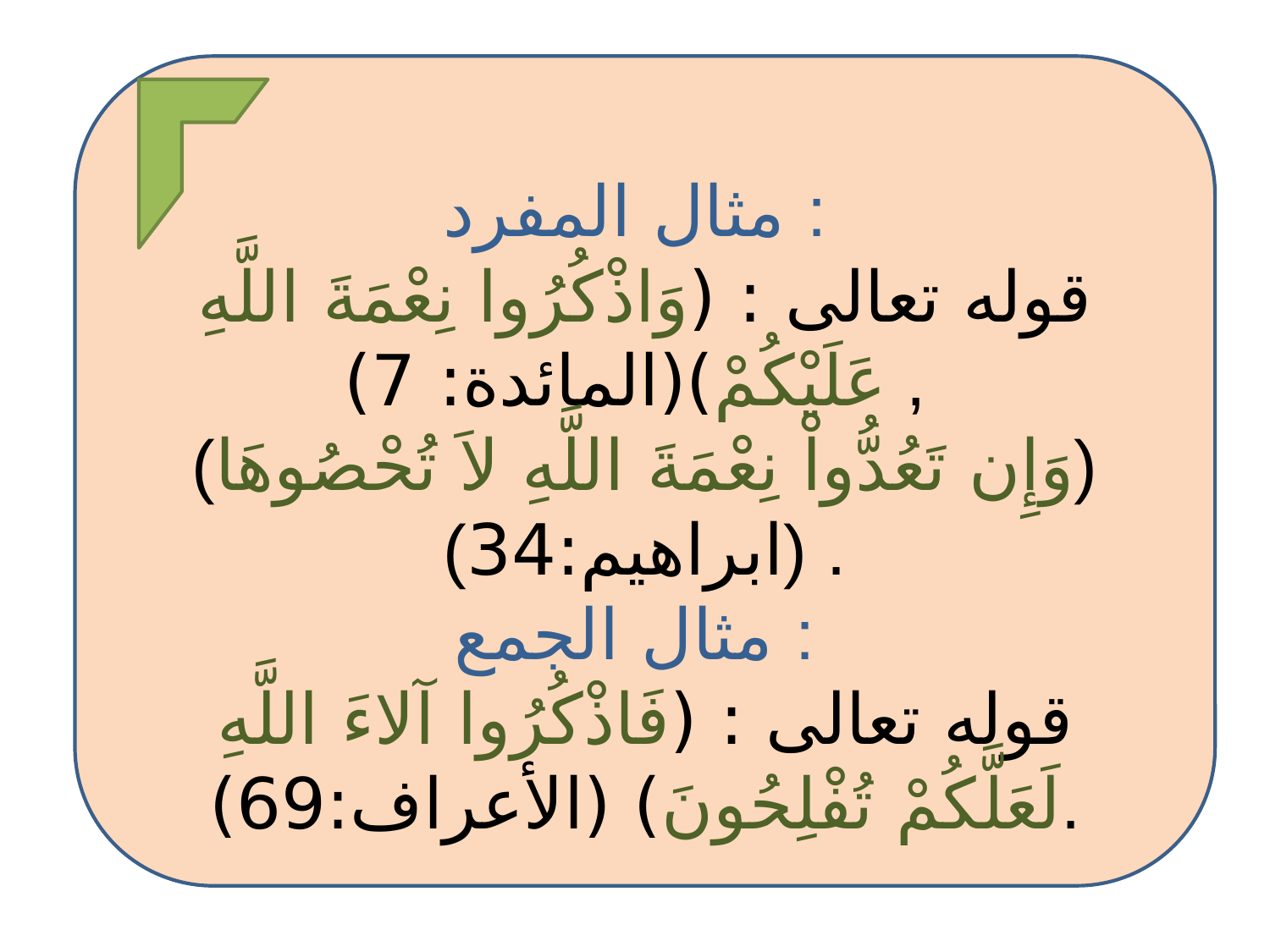

مثال المفرد :
قوله تعالى : (وَاذْكُرُوا نِعْمَةَ اللَّهِ عَلَيْكُمْ)(المائدة: 7) ,
(وَإِن تَعُدُّواْ نِعْمَةَ اللَّهِ لاَ تُحْصُوهَا) (ابراهيم:34) .
مثال الجمع :
قوله تعالى : (فَاذْكُرُوا آلاءَ اللَّهِ لَعَلَّكُمْ تُفْلِحُونَ) (الأعراف:69).